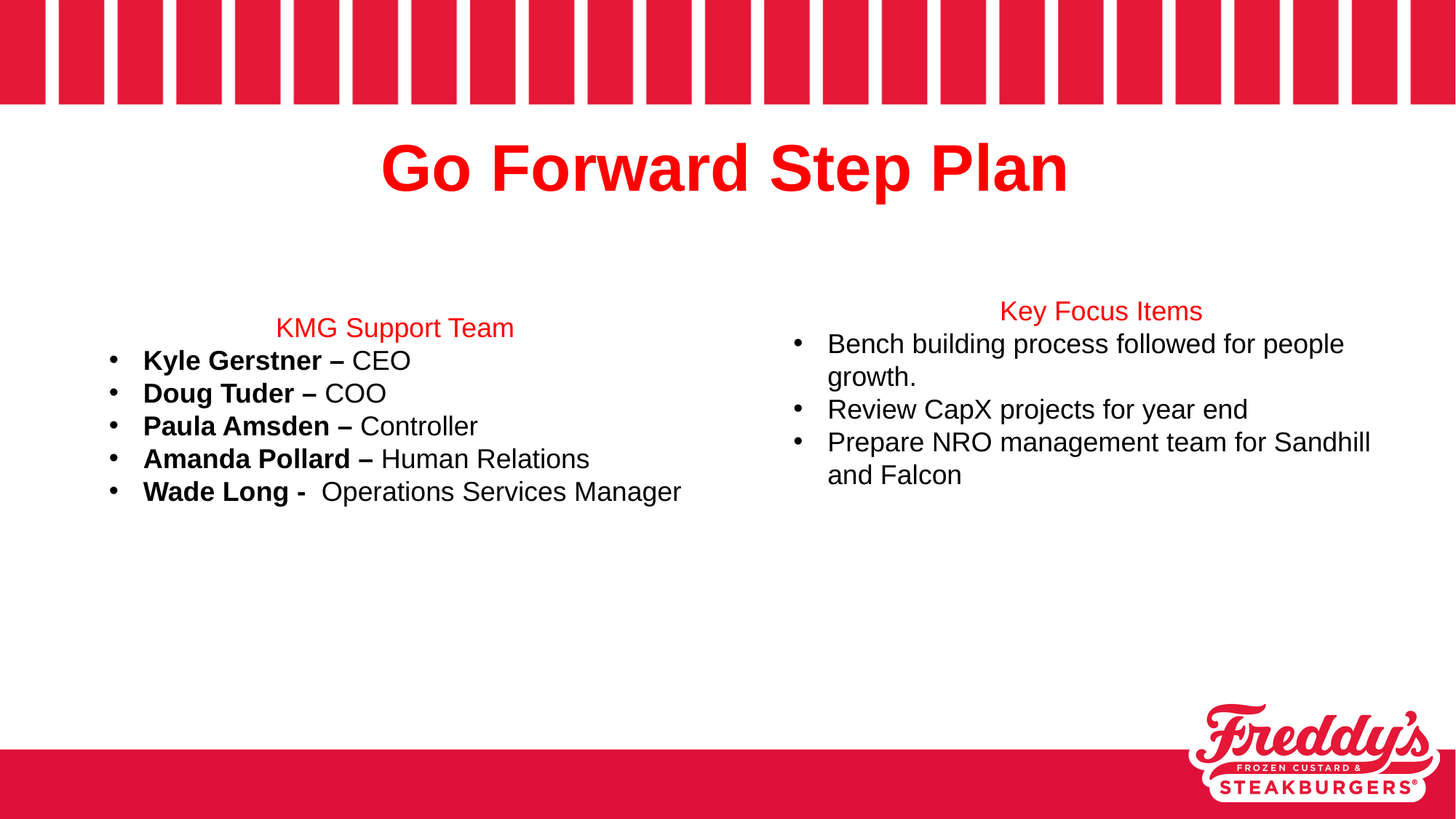

# Go Forward Step Plan
Key Focus Items
Bench building process followed for people growth.
Review CapX projects for year end
Prepare NRO management team for Sandhill and Falcon
KMG Support Team
Kyle Gerstner – CEO
Doug Tuder – COO
Paula Amsden – Controller
Amanda Pollard – Human Relations
Wade Long -  Operations Services Manager